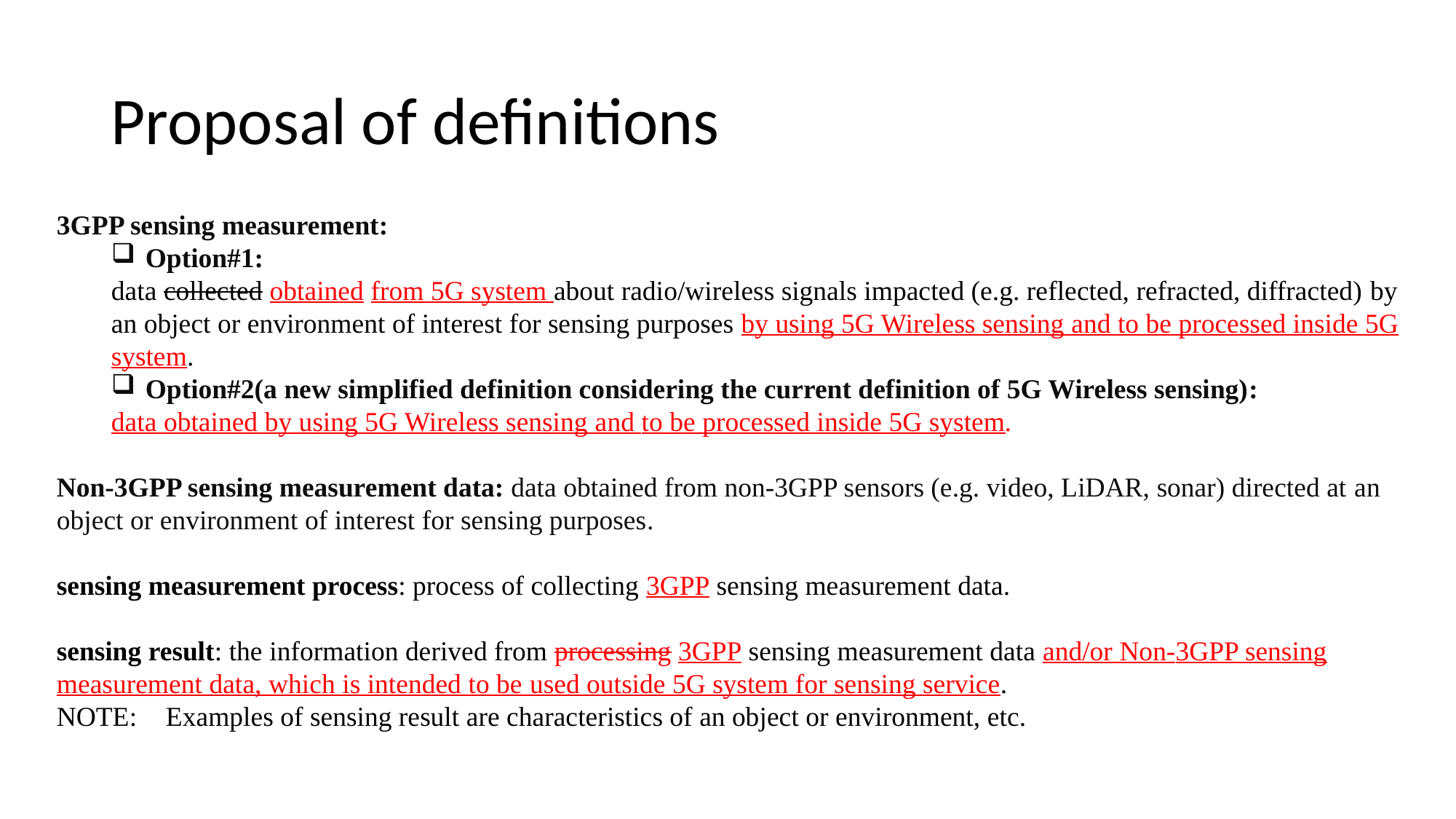

# Proposal of definitions
3GPP sensing measurement:
Option#1:
data collected obtained from 5G system about radio/wireless signals impacted (e.g. reflected, refracted, diffracted) by an object or environment of interest for sensing purposes by using 5G Wireless sensing and to be processed inside 5G system.
Option#2(a new simplified definition considering the current definition of 5G Wireless sensing):
data obtained by using 5G Wireless sensing and to be processed inside 5G system.

Non-3GPP sensing measurement data: data obtained from non-3GPP sensors (e.g. video, LiDAR, sonar) directed at an object or environment of interest for sensing purposes.

sensing measurement process: process of collecting 3GPP sensing measurement data.

sensing result: the information derived from processing 3GPP sensing measurement data and/or Non-3GPP sensing measurement data, which is intended to be used outside 5G system for sensing service.
NOTE:	Examples of sensing result are characteristics of an object or environment, etc.